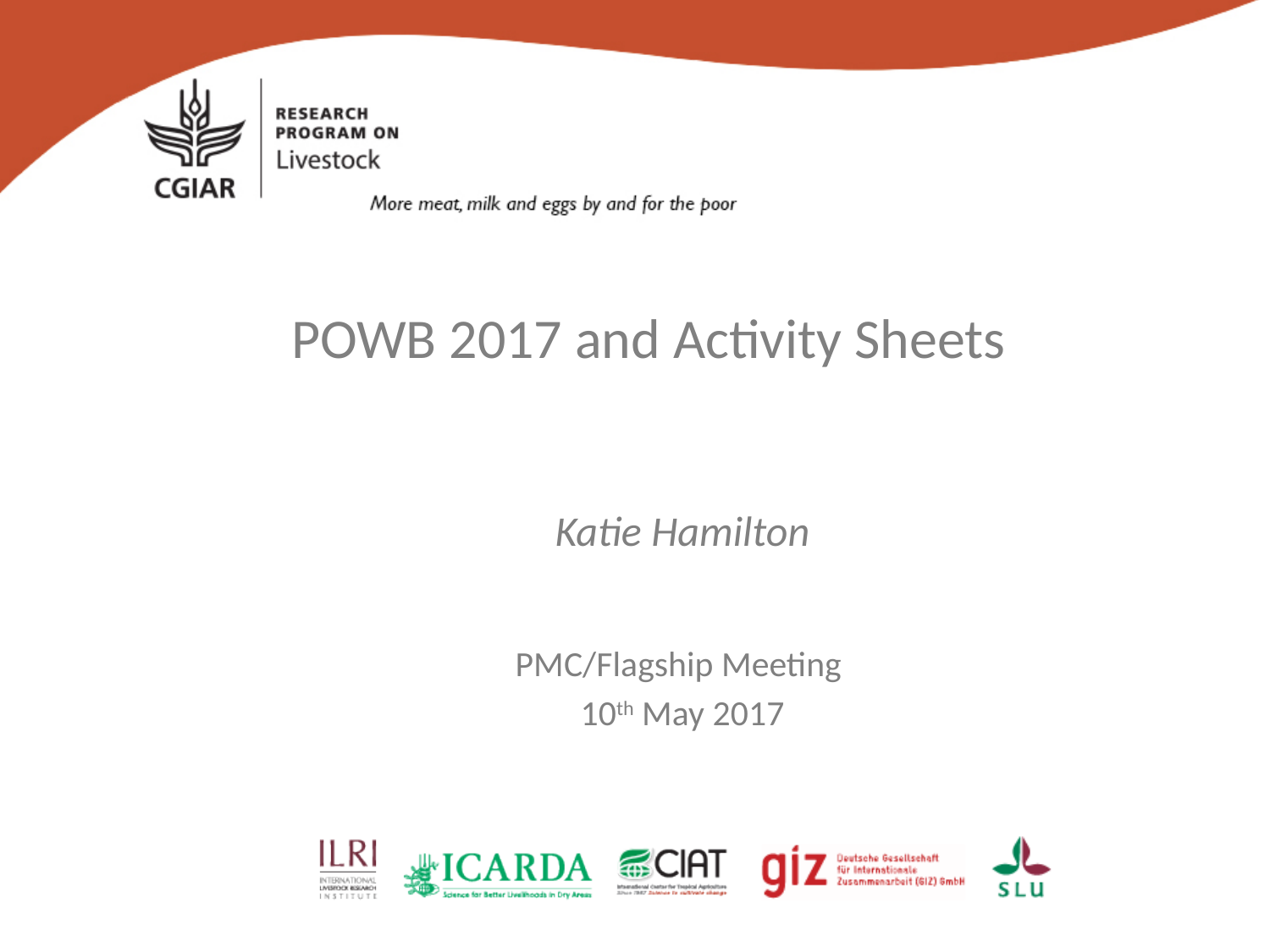

POWB 2017 and Activity Sheets
Katie Hamilton
PMC/Flagship Meeting
10th May 2017